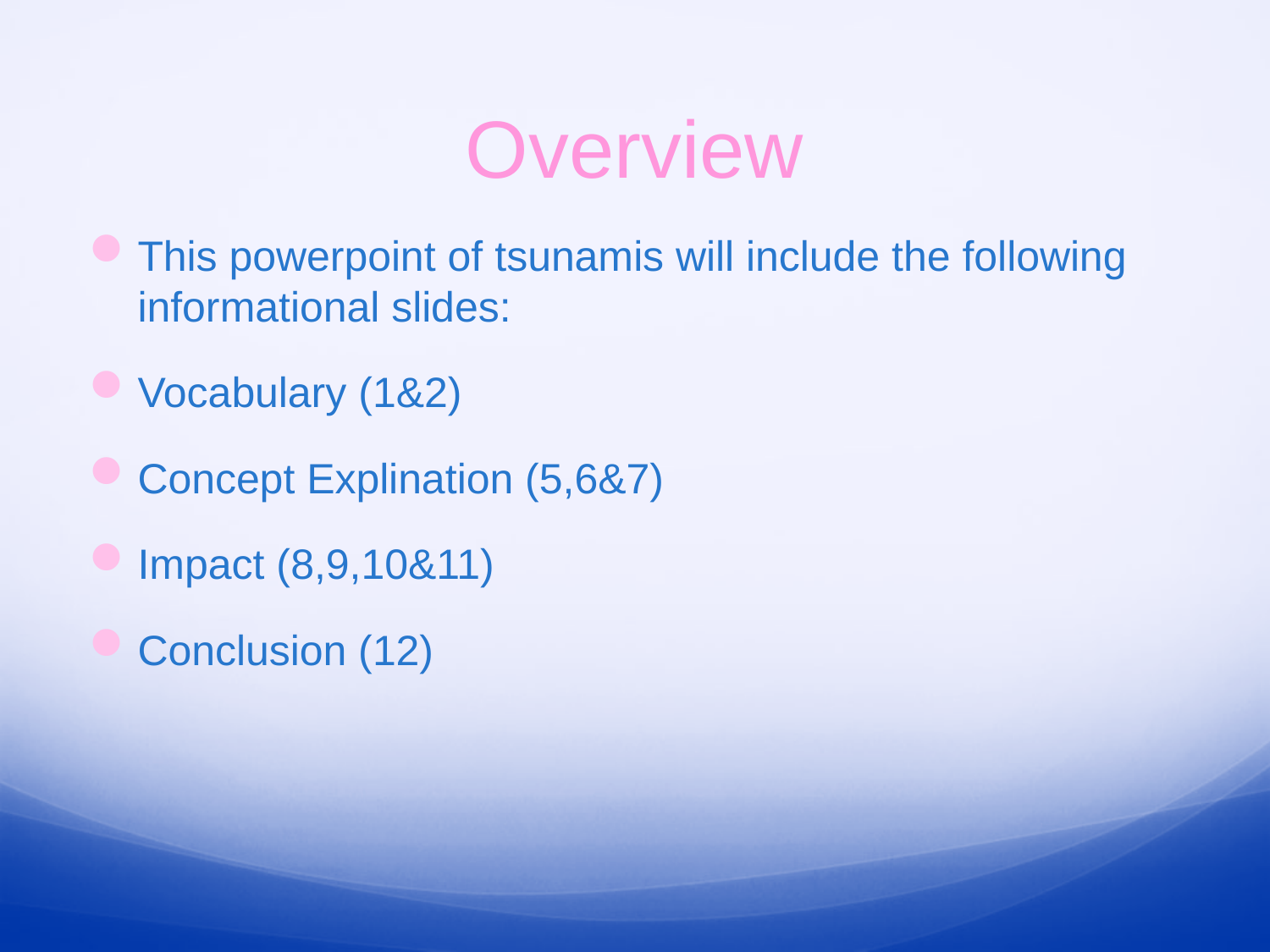

# Overview
This powerpoint of tsunamis will include the following informational slides:
Vocabulary (1&2)
Concept Explination (5,6&7)
Impact (8,9,10&11)
Conclusion (12)